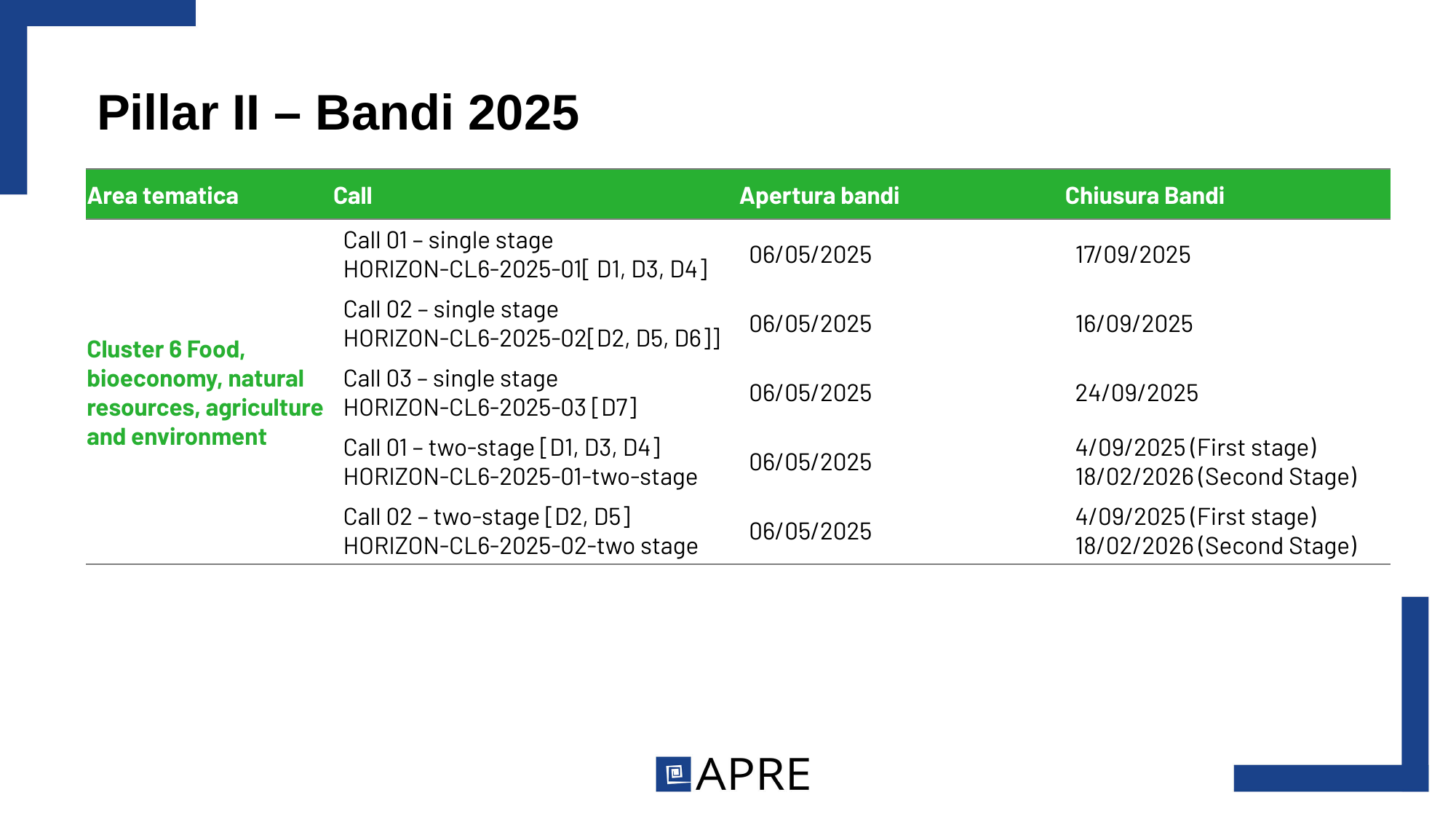

# Pillar II – Bandi 2025
| Area tematica | Call | Apertura bandi | Chiusura Bandi |
| --- | --- | --- | --- |
| Cluster 6 Food, bioeconomy, natural resources, agriculture and environment | Call 01 – single stage HORIZON-CL6-2025-01​[ D1, D3, D4] | 06/05/2025 | 17/09/2025 |
|  | Call 02 – single stage HORIZON-CL6-2025-02​[D2, D5, D6]] | 06/05/2025 | 16/09/2025 |
|  | Call 03 – single stage HORIZON-CL6-2025-03​ [D7] | 06/05/2025 | 24/09/2025 |
|  | Call 01 – two-stage​ [D1, D3, D4] HORIZON-CL6-2025-01-two-stage​ ​ | 06/05/2025 | 4/09/2025 (First stage) 18/02/2026 (Second Stage) |
|  | Call 02 – two-stage​ [D2, D5] HORIZON-CL6-2025-02-two stage​​ | 06/05/2025 | 4/09/2025 (First stage) 18/02/2026 (Second Stage) |